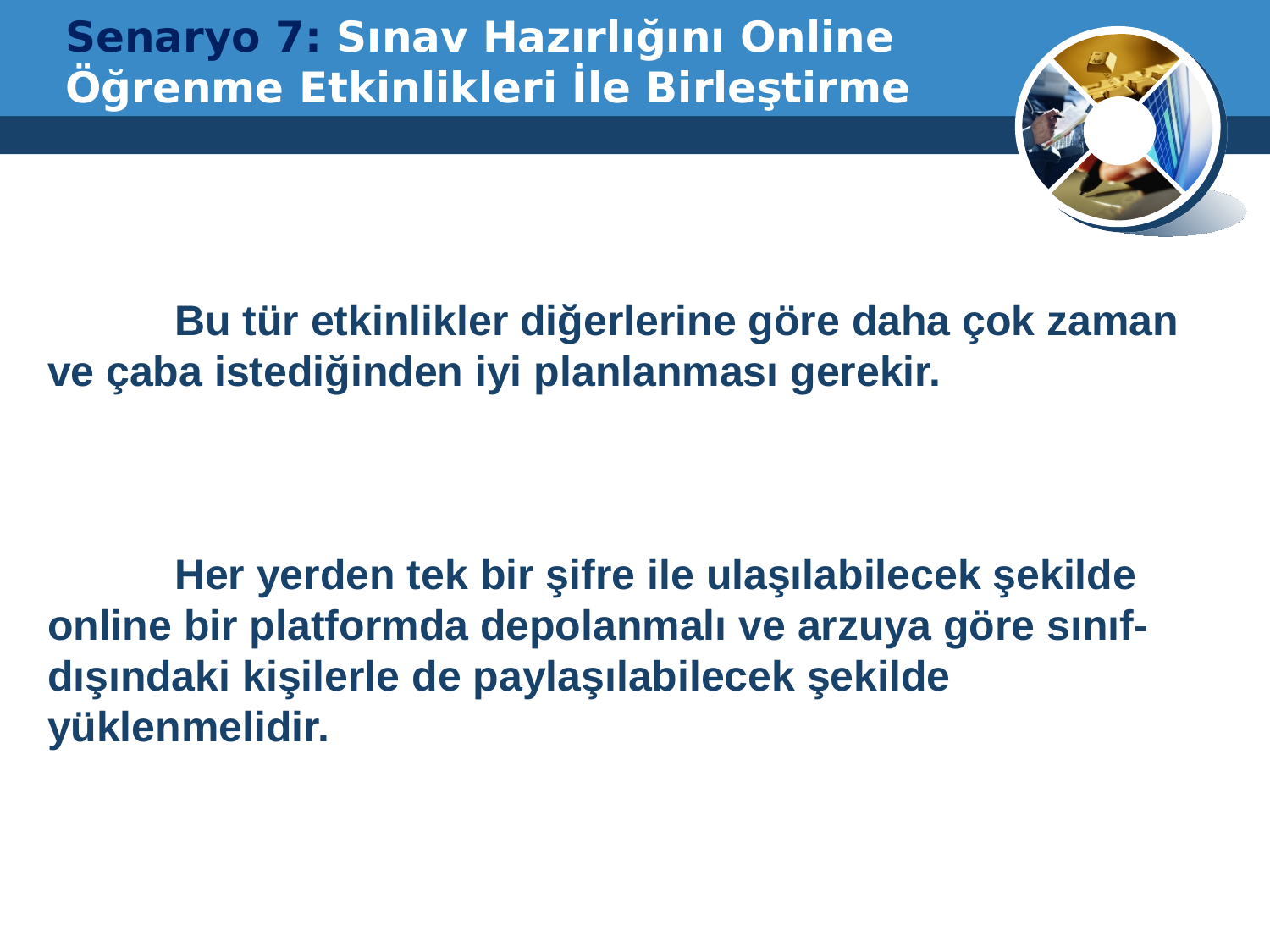

# Senaryo 7: Sınav Hazırlığını Online Öğrenme Etkinlikleri İle Birleştirme

	Bu tür etkinlikler diğerlerine göre daha çok zaman ve çaba istediğinden iyi planlanması gerekir.

	Her yerden tek bir şifre ile ulaşılabilecek şekilde online bir platformda depolanmalı ve arzuya göre sınıf-dışındaki kişilerle de paylaşılabilecek şekilde yüklenmelidir.